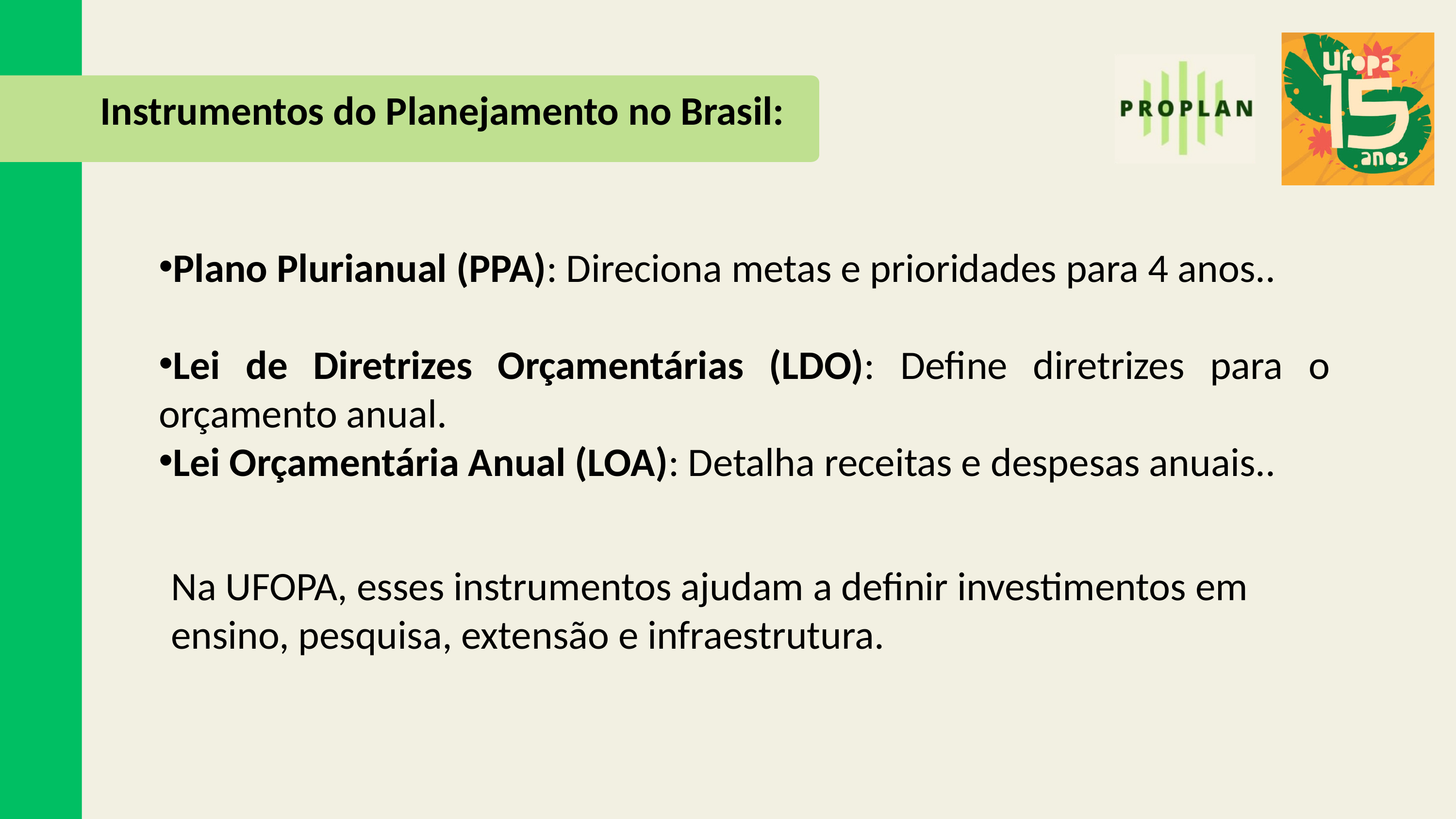

Instrumentos do Planejamento no Brasil:

Plano Plurianual (PPA): Direciona metas e prioridades para 4 anos..

Lei de Diretrizes Orçamentárias (LDO): Define diretrizes para o orçamento anual.
Lei Orçamentária Anual (LOA): Detalha receitas e despesas anuais..
Na UFOPA, esses instrumentos ajudam a definir investimentos em ensino, pesquisa, extensão e infraestrutura.